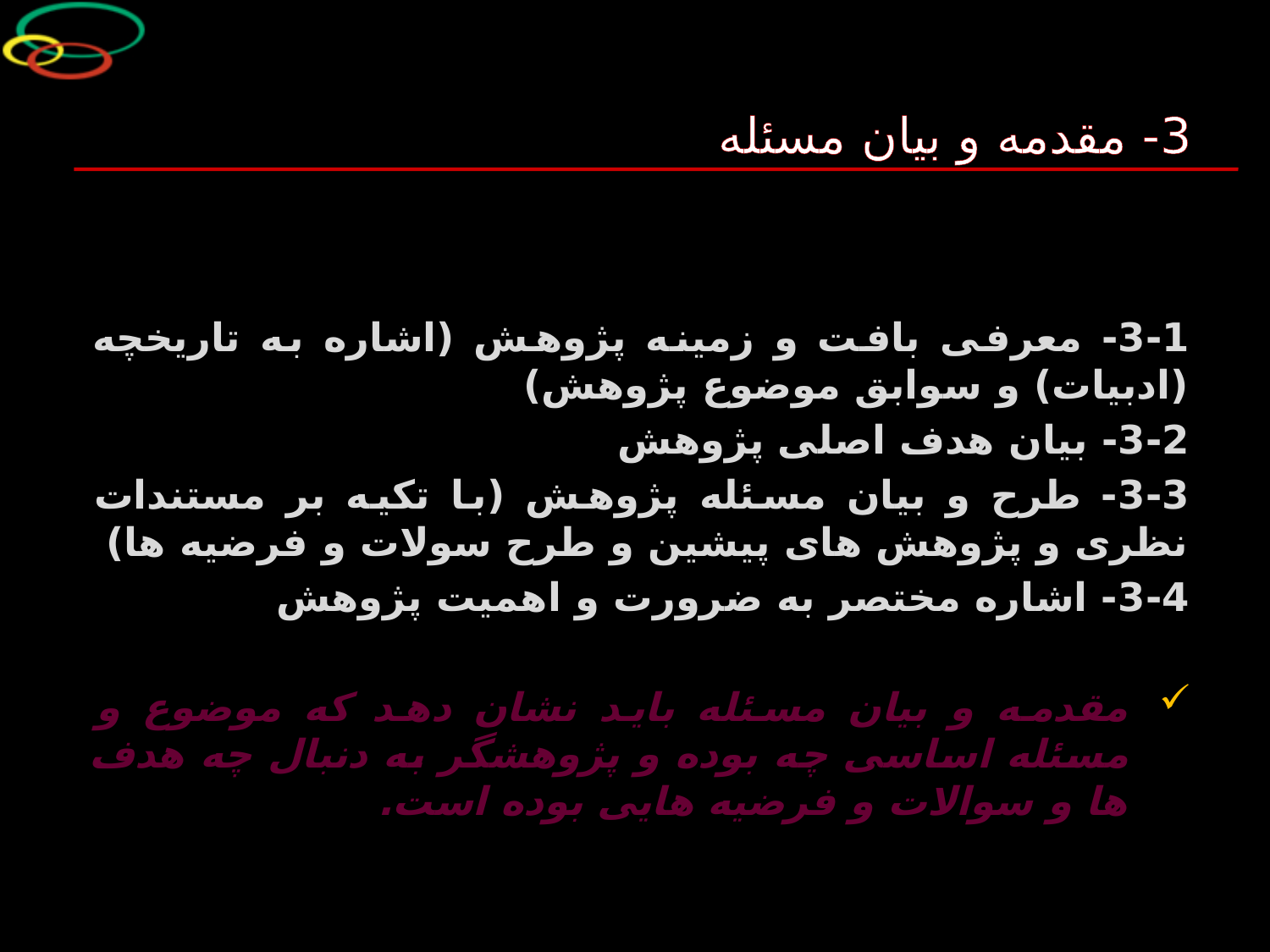

3- مقدمه و بیان مسئله
3-1- معرفی بافت و زمینه پژوهش (اشاره به تاریخچه (ادبیات) و سوابق موضوع پژوهش)
3-2- بیان هدف اصلی پژوهش
3-3- طرح و بیان مسئله پژوهش (با تکیه بر مستندات نظری و پژوهش های پیشین و طرح سولات و فرضیه ها)
3-4- اشاره مختصر به ضرورت و اهمیت پژوهش

مقدمه و بیان مسئله باید نشان دهد که موضوع و مسئله اساسی چه بوده و پژوهشگر به دنبال چه هدف ها و سوالات و فرضیه هایی بوده است.